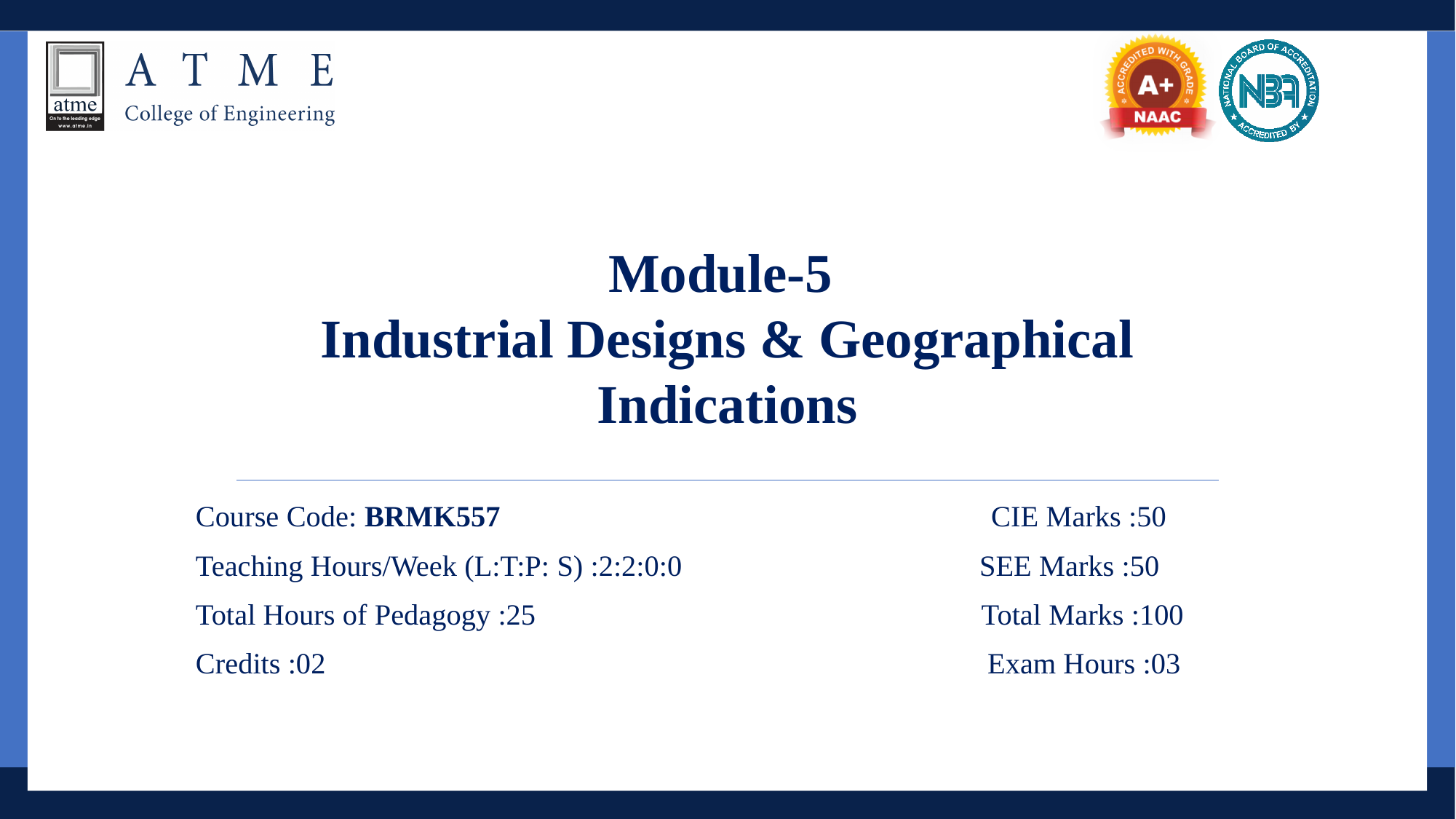

#
Module-5
Industrial Designs & Geographical Indications
Course Code: BRMK557                                                                  CIE Marks :50
Teaching Hours/Week (L:T:P: S) :2:2:0:0                                        SEE Marks :50
Total Hours of Pedagogy :25                                                            Total Marks :100
Credits :02                                                                                         Exam Hours :03